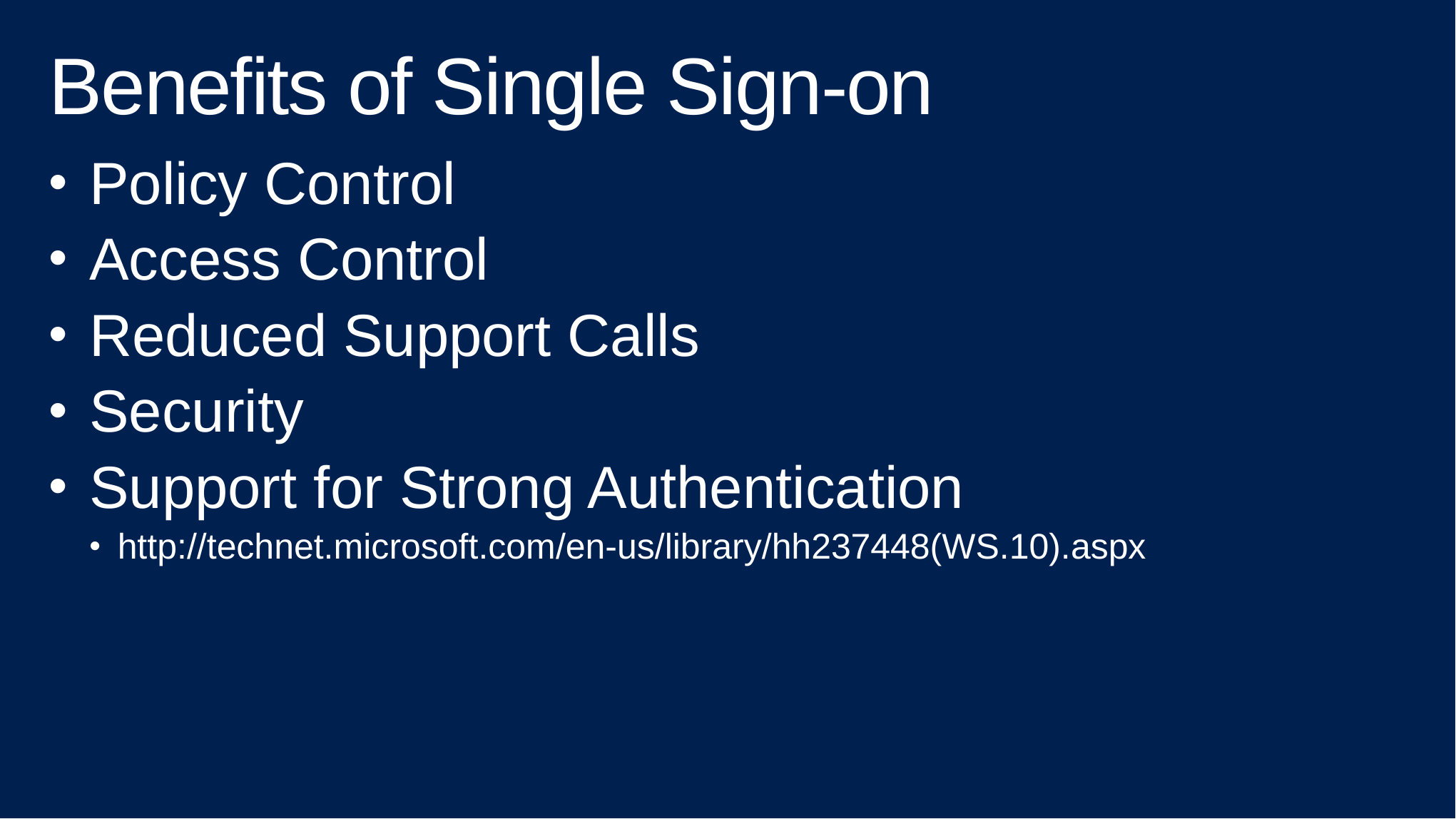

# Benefits of Single Sign-on
Policy Control
Access Control
Reduced Support Calls
Security
Support for Strong Authentication
http://technet.microsoft.com/en-us/library/hh237448(WS.10).aspx